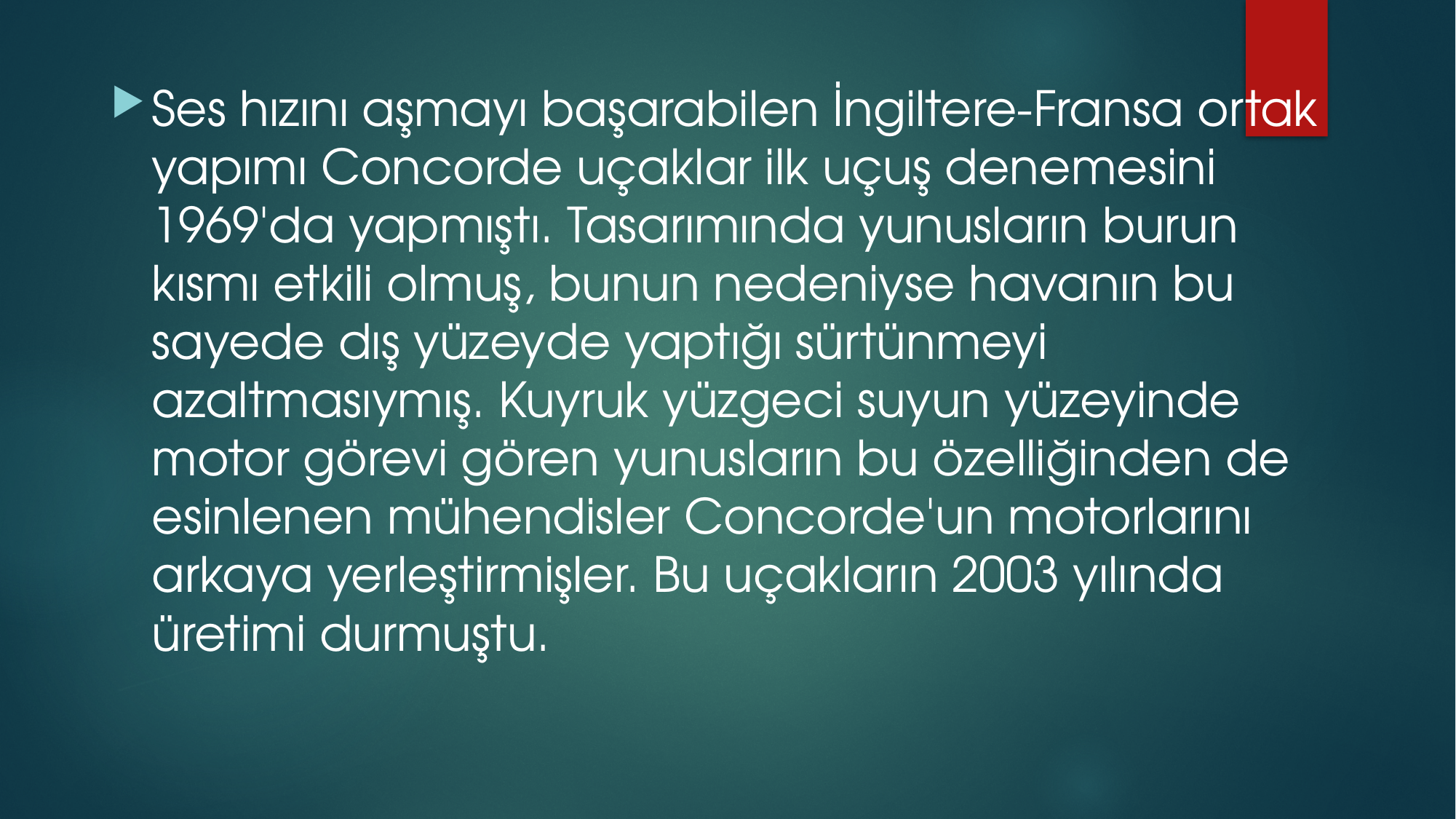

Ses hızını aşmayı başarabilen İngiltere-Fransa ortak yapımı Concorde uçaklar ilk uçuş denemesini 1969'da yapmıştı. Tasarımında yunusların burun kısmı etkili olmuş, bunun nedeniyse havanın bu sayede dış yüzeyde yaptığı sürtünmeyi azaltmasıymış. Kuyruk yüzgeci suyun yüzeyinde motor görevi gören yunusların bu özelliğinden de esinlenen mühendisler Concorde'un motorlarını arkaya yerleştirmişler. Bu uçakların 2003 yılında üretimi durmuştu.